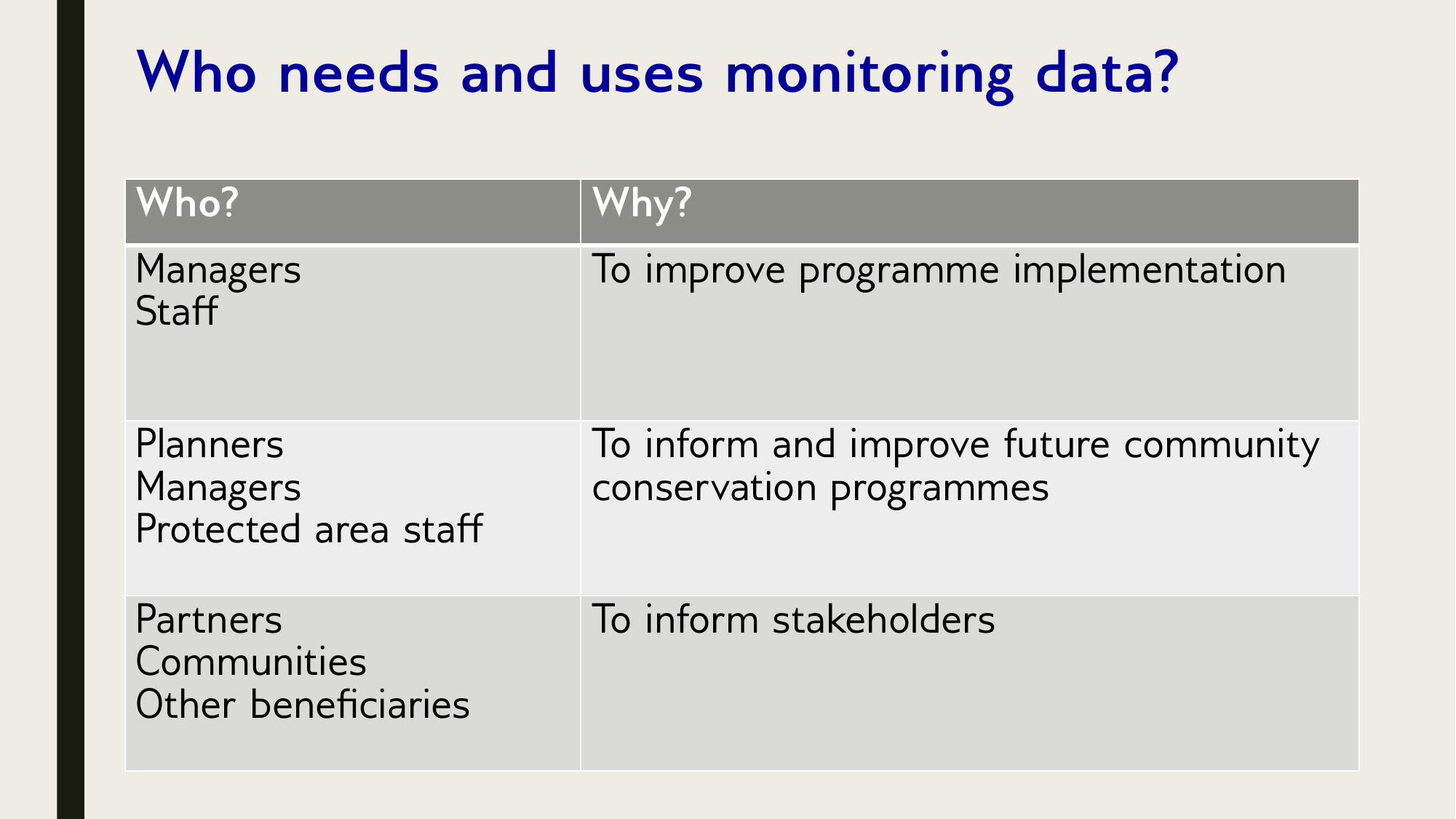

# Who needs and uses monitoring data?
| Who? | Why? |
| --- | --- |
| Managers Staff | To improve programme implementation |
| Planners Managers Protected area staff | To inform and improve future community conservation programmes |
| Partners Communities Other beneficiaries | To inform stakeholders |